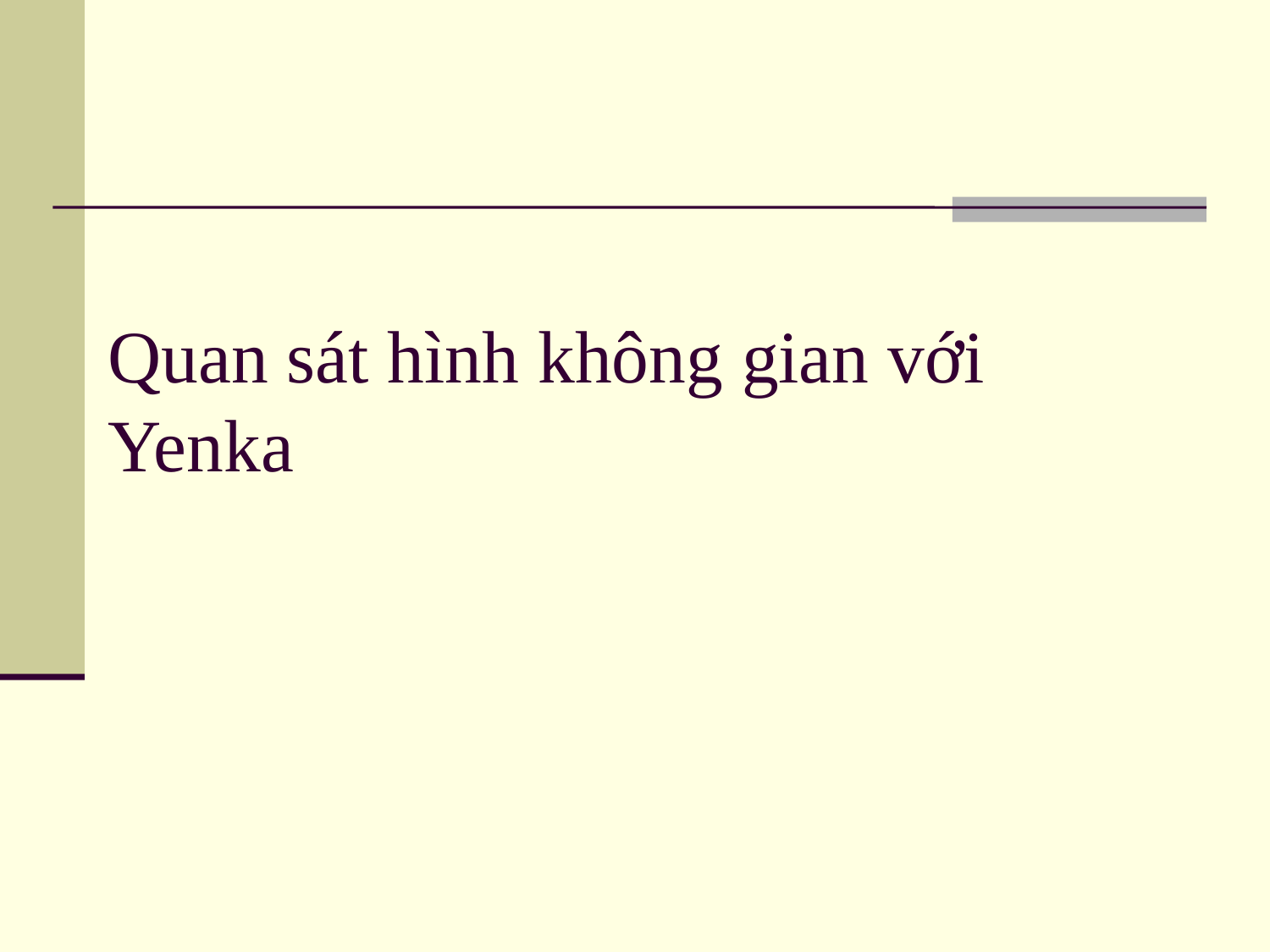

# Quan sát hình không gian với Yenka